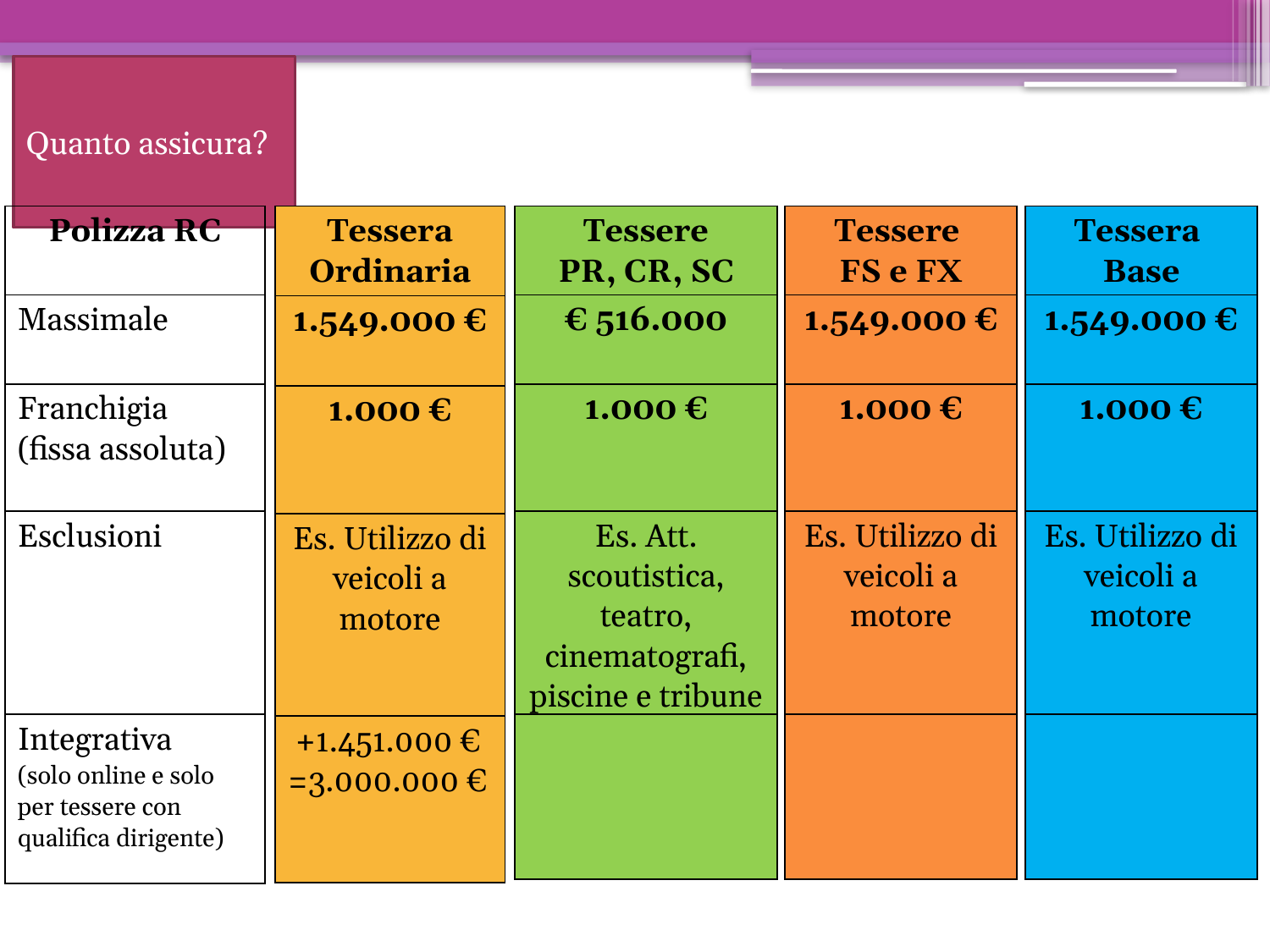

# Quanto assicura?
| Polizza RC |
| --- |
| Massimale |
| Franchigia (fissa assoluta) |
| Esclusioni |
| Integrativa (solo online e solo per tessere con qualifica dirigente) |
| Tessera Ordinaria |
| --- |
| 1.549.000 € |
| 1.000 € |
| Es. Utilizzo di veicoli a motore |
| +1.451.000 € =3.000.000 € |
| Tessere PR, CR, SC |
| --- |
| € 516.000 |
| 1.000 € |
| Es. Att. scoutistica, teatro, cinematografi, piscine e tribune |
|  |
| Tessere FS e FX |
| --- |
| 1.549.000 € |
| 1.000 € |
| Es. Utilizzo di veicoli a motore |
|  |
| Tessera Base |
| --- |
| 1.549.000 € |
| 1.000 € |
| Es. Utilizzo di veicoli a motore |
|  |